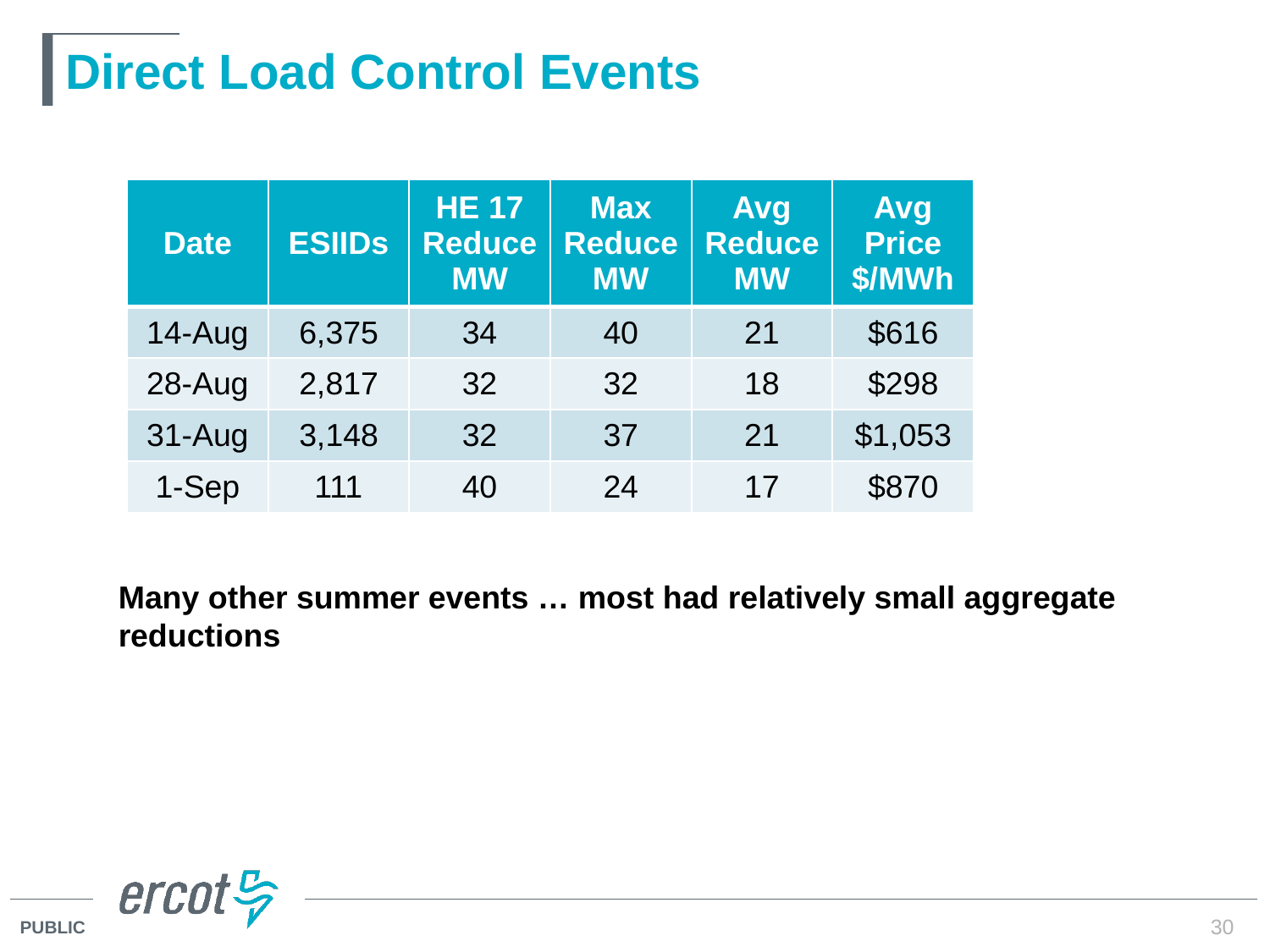

# Direct Load Control Events
| Date | ESIIDs | HE 17 Reduce MW | Max Reduce MW | Avg Reduce MW | Avg Price $/MWh |
| --- | --- | --- | --- | --- | --- |
| 14-Aug | 6,375 | 34 | 40 | 21 | $616 |
| 28-Aug | 2,817 | 32 | 32 | 18 | $298 |
| 31-Aug | 3,148 | 32 | 37 | 21 | $1,053 |
| 1-Sep | 111 | 40 | 24 | 17 | $870 |
Many other summer events … most had relatively small aggregate reductions
30